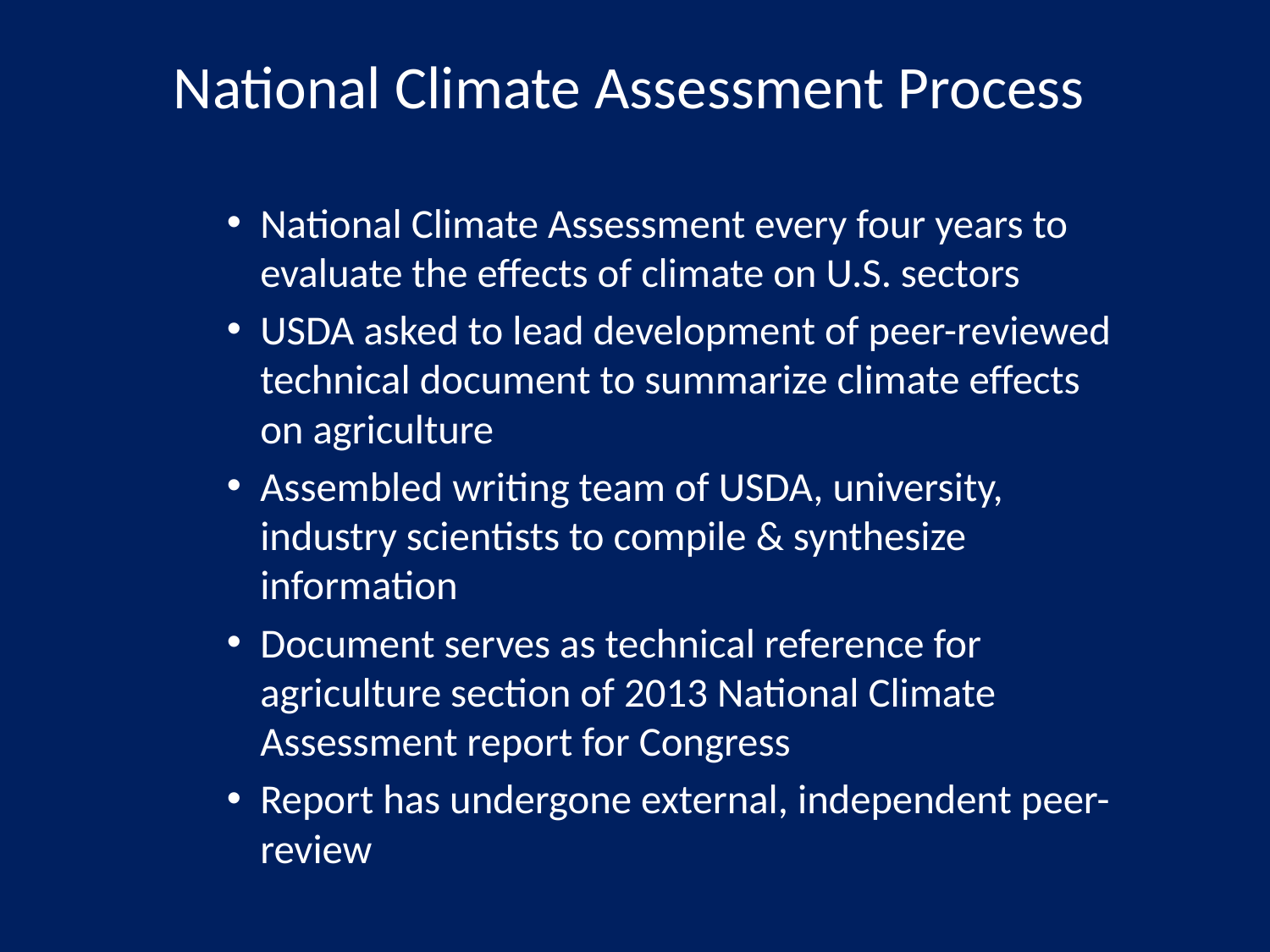

# National Climate Assessment Process
National Climate Assessment every four years to evaluate the effects of climate on U.S. sectors
USDA asked to lead development of peer-reviewed technical document to summarize climate effects on agriculture
Assembled writing team of USDA, university, industry scientists to compile & synthesize information
Document serves as technical reference for agriculture section of 2013 National Climate Assessment report for Congress
Report has undergone external, independent peer-review